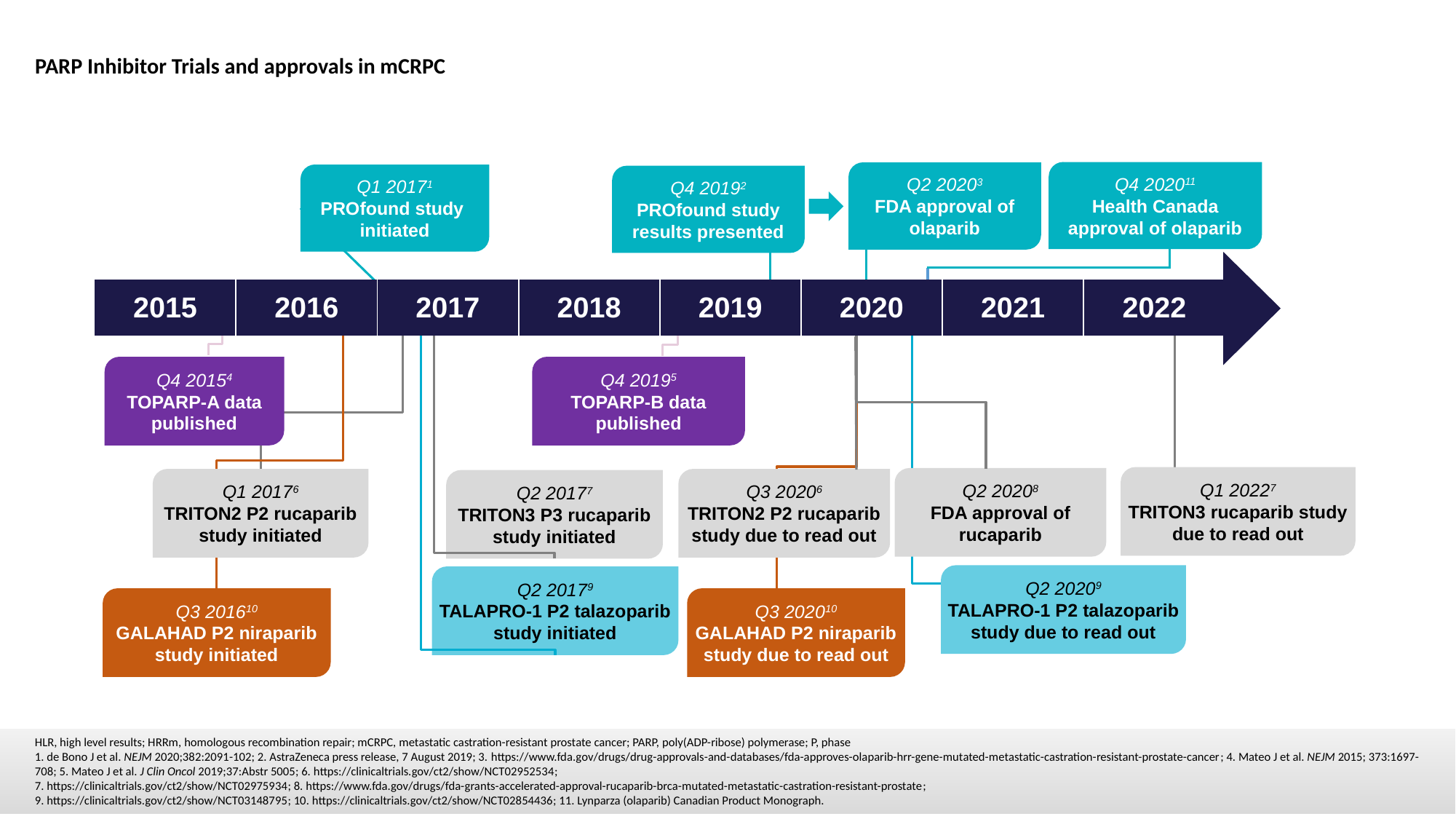

# PARP Inhibitor Trials and approvals in mCRPC
Q4 202011
Health Canada approval of olaparib
Q2 20203
FDA approval of olaparib
Q1 20171
PROfound study  initiated
Q4 20192
PROfound study results presented

| 2015 | 2016 | 2017 | 2018 | 2019 | 2020 | 2021 | 2022 |
| --- | --- | --- | --- | --- | --- | --- | --- |

Q4 20154
TOPARP-A data published
Q4 20195
TOPARP-B data published
Q1 20227
TRITON3 rucaparib study due to read out
Q2 20208
FDA approval of rucaparib
Q1 20176
TRITON2 P2 rucaparib study initiated
Q3 20206
TRITON2 P2 rucaparib study due to read out
Q2 20177
TRITON3 P3 rucaparib study initiated
Q2 20209
TALAPRO-1 P2 talazoparib study due to read out
Q2 20179
TALAPRO-1 P2 talazoparib study initiated
Q3 201610
GALAHAD P2 niraparib study initiated
Q3 202010
GALAHAD P2 niraparib study due to read out

HLR, high level results; HRRm, homologous recombination repair; mCRPC, metastatic castration-resistant prostate cancer; PARP, poly(ADP-ribose) polymerase; P, phase
1. de Bono J et al. NEJM 2020;382:2091-102; 2. AstraZeneca press release, 7 August 2019; 3. https://www.fda.gov/drugs/drug-approvals-and-databases/fda-approves-olaparib-hrr-gene-mutated-metastatic-castration-resistant-prostate-cancer; 4. Mateo J et al. NEJM 2015; 373:1697-708; 5. Mateo J et al. J Clin Oncol 2019;37:Abstr 5005; 6. https://clinicaltrials.gov/ct2/show/NCT02952534;
7. https://clinicaltrials.gov/ct2/show/NCT02975934; 8. https://www.fda.gov/drugs/fda-grants-accelerated-approval-rucaparib-brca-mutated-metastatic-castration-resistant-prostate;
9. https://clinicaltrials.gov/ct2/show/NCT03148795; 10. https://clinicaltrials.gov/ct2/show/NCT02854436; 11. Lynparza (olaparib) Canadian Product Monograph.